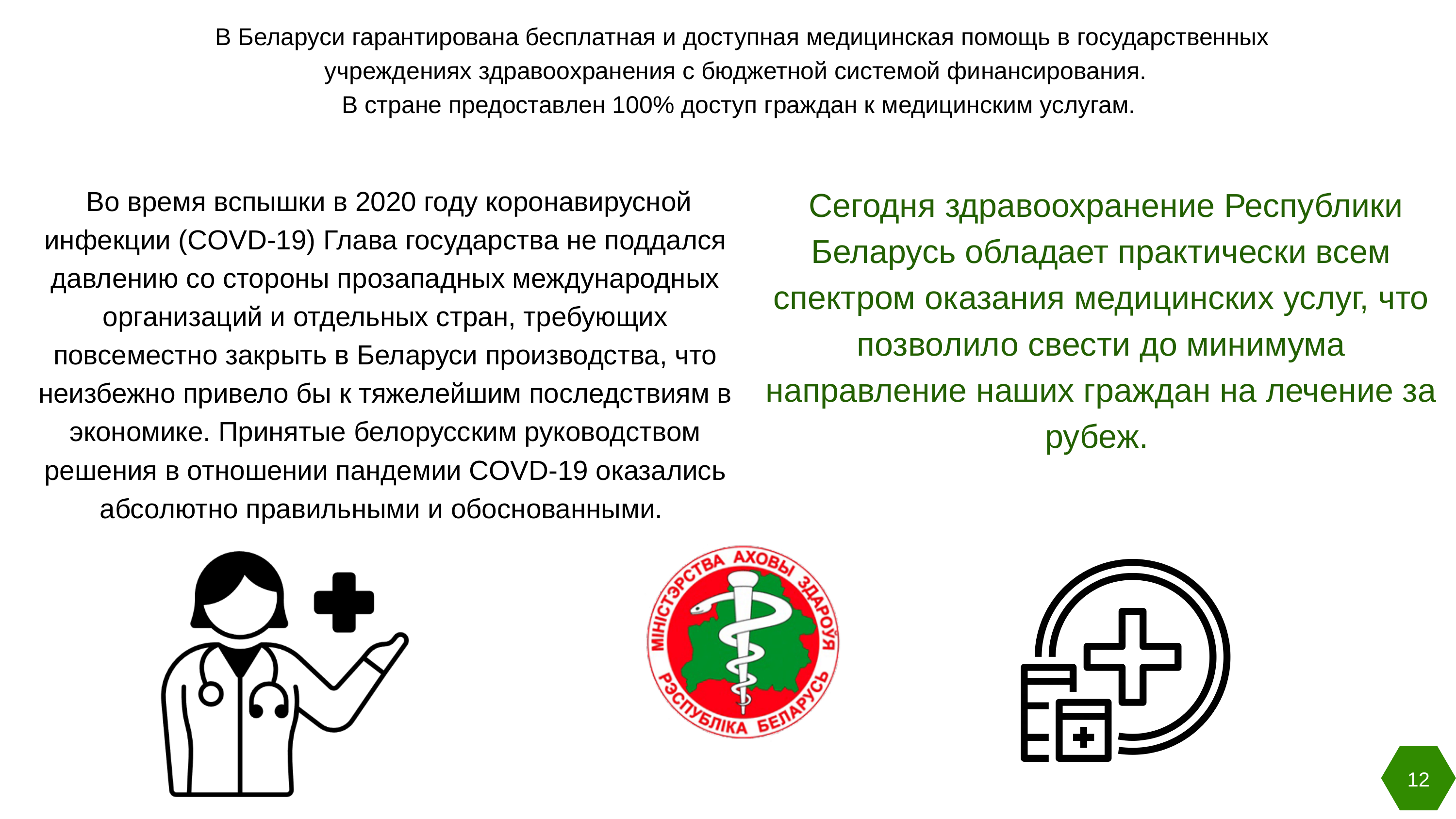

В Беларуси гарантирована бесплатная и доступная медицинская помощь в государственных учреждениях здравоохранения с бюджетной системой финансирования.
В стране предоставлен 100% доступ граждан к медицинским услугам.
 Сегодня здравоохранение Республики Беларусь обладает практически всем спектром оказания медицинских услуг, что позволило свести до минимума направление наших граждан на лечение за рубеж.

 Во время вспышки в 2020 году коронавирусной инфекции (COVD-19) Глава государства не поддался давлению со стороны прозападных международных организаций и отдельных стран, требующих повсеместно закрыть в Беларуси производства, что неизбежно привело бы к тяжелейшим последствиям в экономике. Принятые белорусским руководством решения в отношении пандемии COVD-19 оказались абсолютно правильными и обоснованными.

12